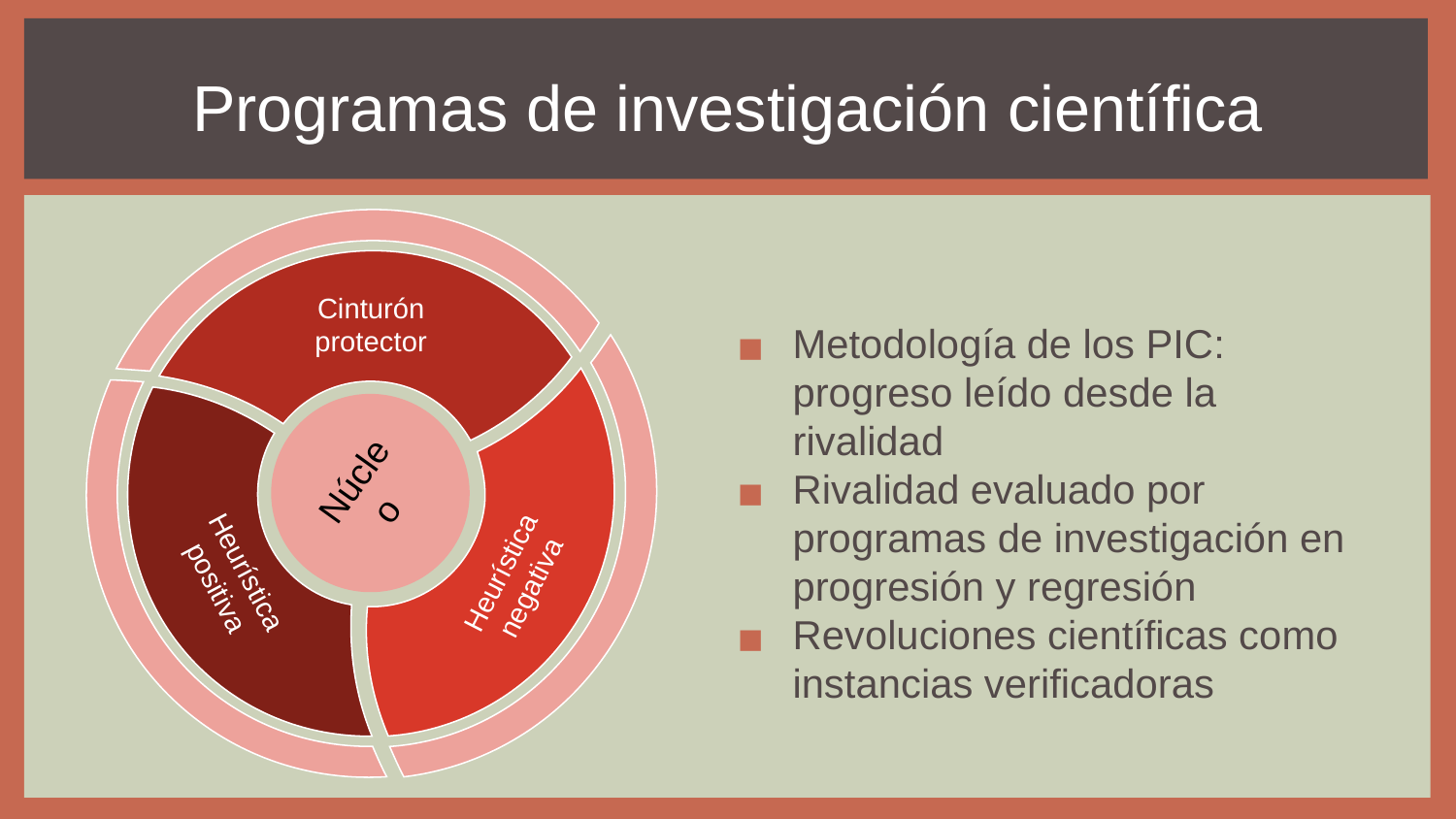

# Programas de investigación científica

Cinturón protector
Metodología de los PIC: progreso leído desde la rivalidad
Rivalidad evaluado por programas de investigación en progresión y regresión
Revoluciones científicas como instancias verificadoras

Heurística negativa

Heurística positiva
Núcleo